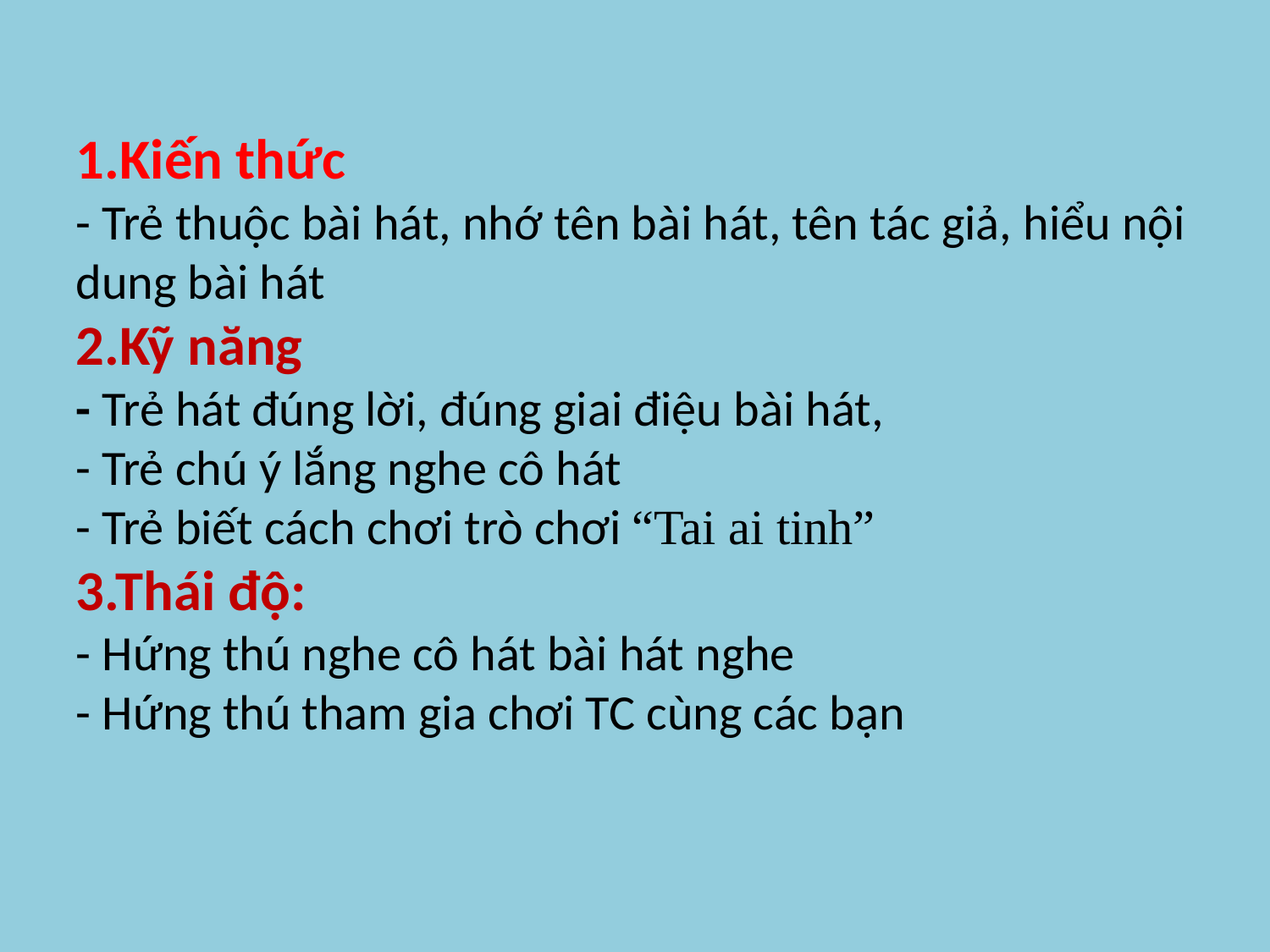

1.Kiến thức
- Trẻ thuộc bài hát, nhớ tên bài hát, tên tác giả, hiểu nội dung bài hát
2.Kỹ năng
- Trẻ hát đúng lời, đúng giai điệu bài hát,
- Trẻ chú ý lắng nghe cô hát
- Trẻ biết cách chơi trò chơi “Tai ai tinh”
3.Thái độ:
- Hứng thú nghe cô hát bài hát nghe
- Hứng thú tham gia chơi TC cùng các bạn